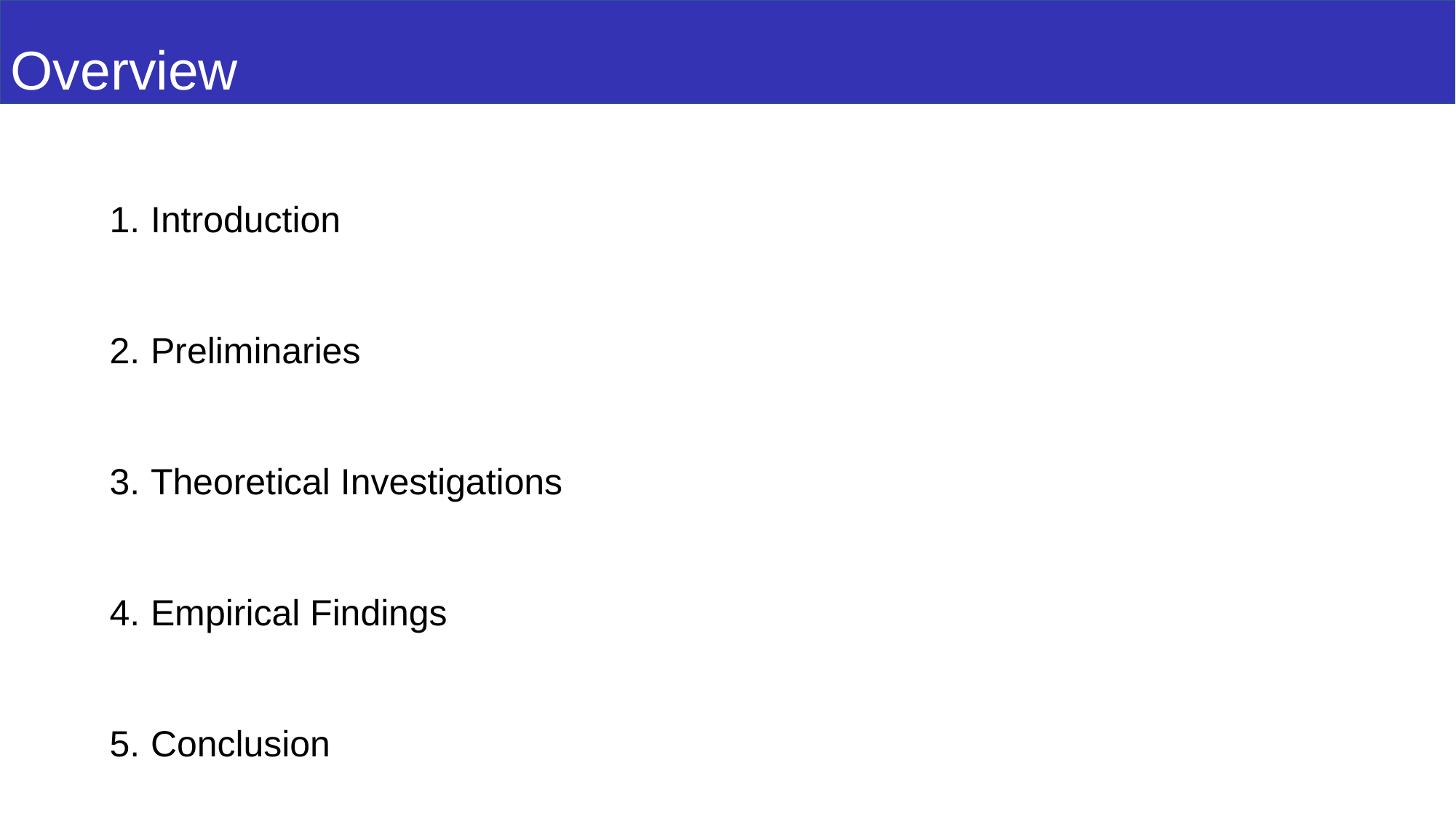

Overview
Introduction
Preliminaries
Theoretical Investigations
Empirical Findings
Conclusion